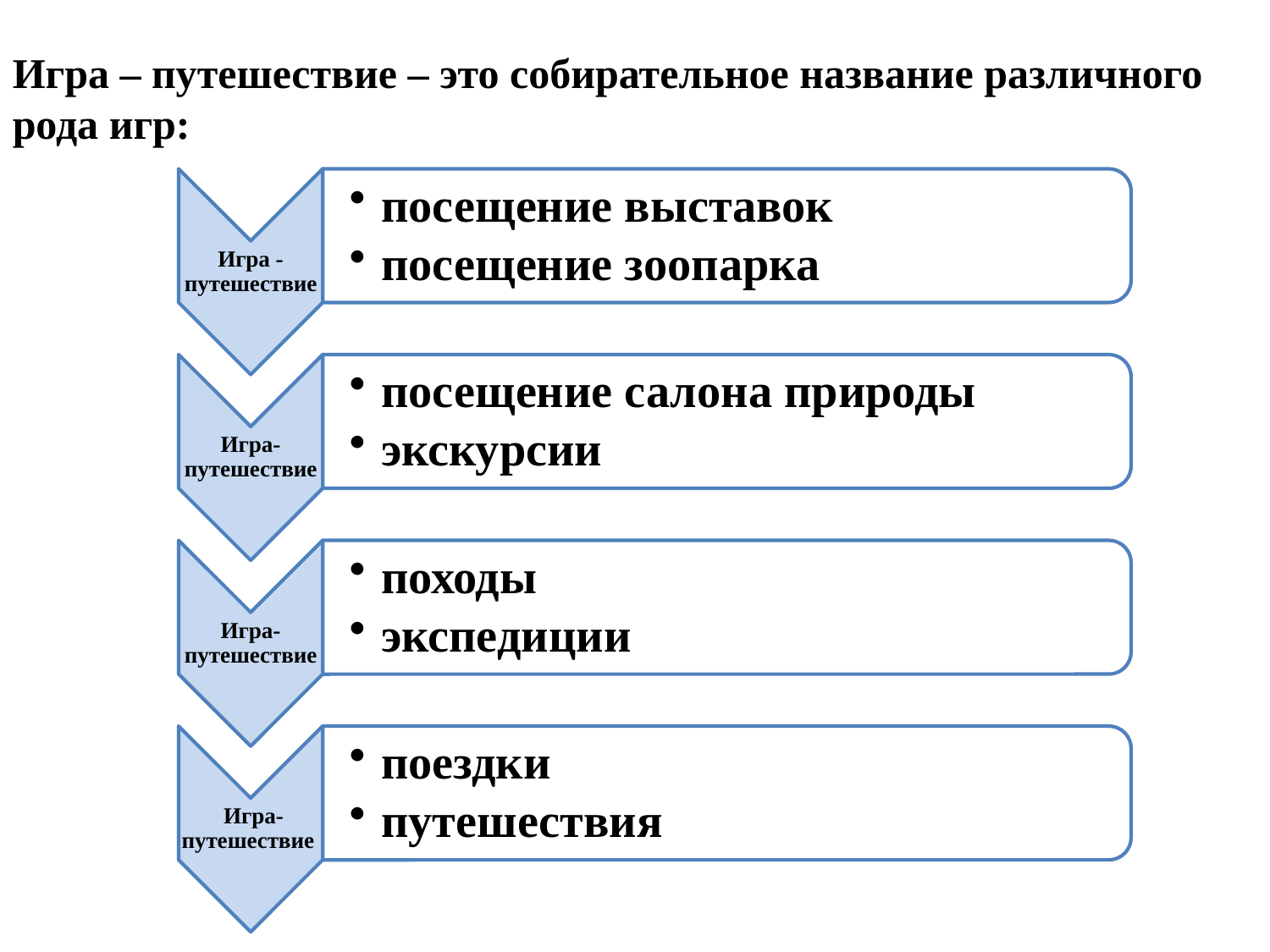

Игра – путешествие – это собирательное название различного рода игр:
Игра - путешествие
посещение выставок
посещение зоопарка
Игра-путешествие
посещение салона природы
экскурсии
Игра-путешествие
походы
экспедиции
 Игра-путешествие
поездки
путешествия